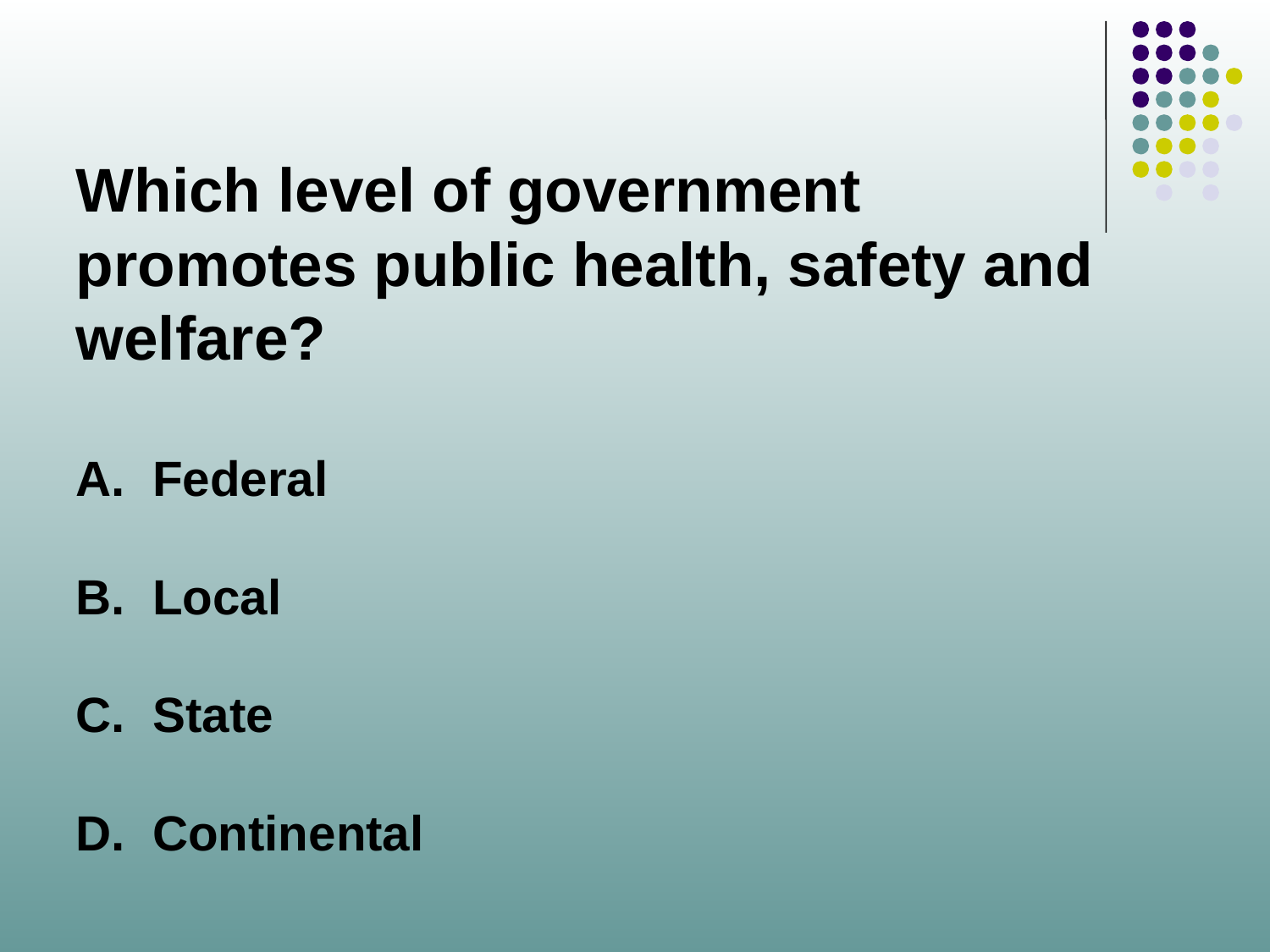

Which level of government promotes public health, safety and welfare?
A.  Federal
B.  Local
C.  State
D.  Continental